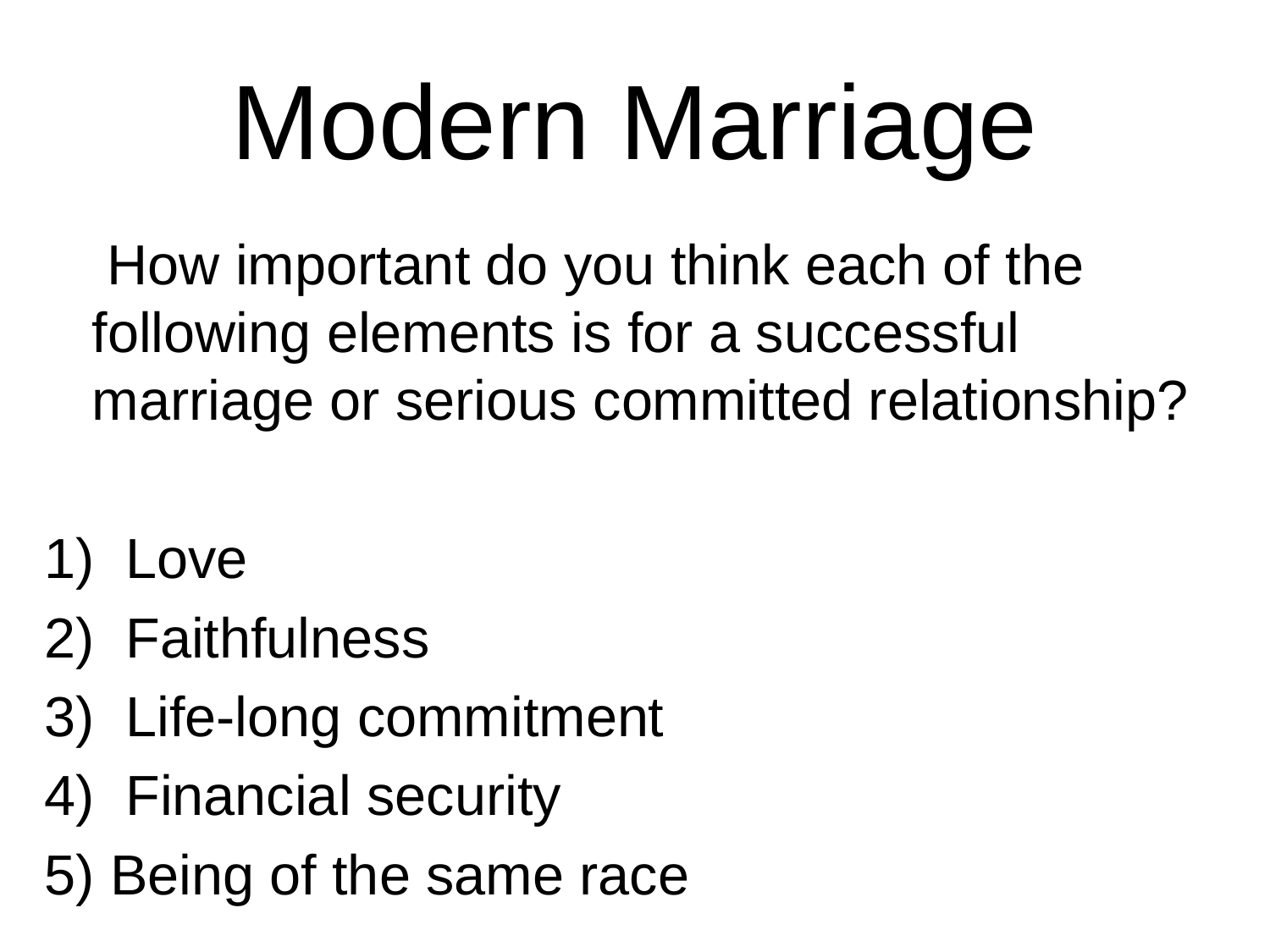

# Modern Marriage
    How important do you think each of the following elements is for a successful marriage or serious committed relationship?

1)  Love
2)  Faithfulness
3)  Life-long commitment
4)  Financial security
5) Being of the same race